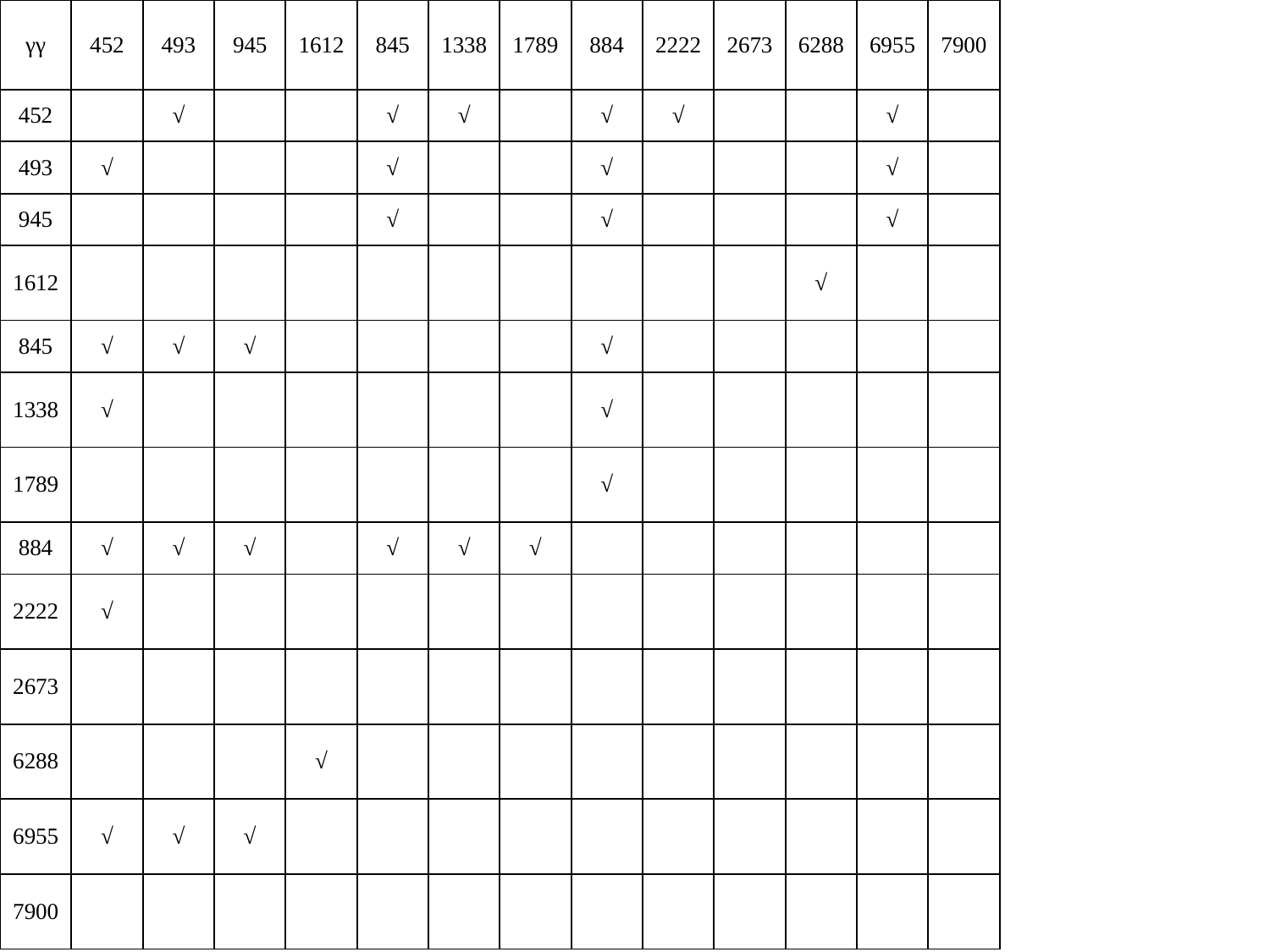

| γγ | 452 | 493 | 945 | 1612 | 845 | 1338 | 1789 | 884 | 2222 | 2673 | 6288 | 6955 | 7900 |
| --- | --- | --- | --- | --- | --- | --- | --- | --- | --- | --- | --- | --- | --- |
| 452 |  | √ |  |  | √ | √ |  | √ | √ |  |  | √ |  |
| 493 | √ |  |  |  | √ |  |  | √ |  |  |  | √ |  |
| 945 |  |  |  |  | √ |  |  | √ |  |  |  | √ |  |
| 1612 |  |  |  |  |  |  |  |  |  |  | √ |  |  |
| 845 | √ | √ | √ |  |  |  |  | √ |  |  |  |  |  |
| 1338 | √ |  |  |  |  |  |  | √ |  |  |  |  |  |
| 1789 |  |  |  |  |  |  |  | √ |  |  |  |  |  |
| 884 | √ | √ | √ |  | √ | √ | √ |  |  |  |  |  |  |
| 2222 | √ |  |  |  |  |  |  |  |  |  |  |  |  |
| 2673 |  |  |  |  |  |  |  |  |  |  |  |  |  |
| 6288 |  |  |  | √ |  |  |  |  |  |  |  |  |  |
| 6955 | √ | √ | √ |  |  |  |  |  |  |  |  |  |  |
| 7900 |  |  |  |  |  |  |  |  |  |  |  |  |  |